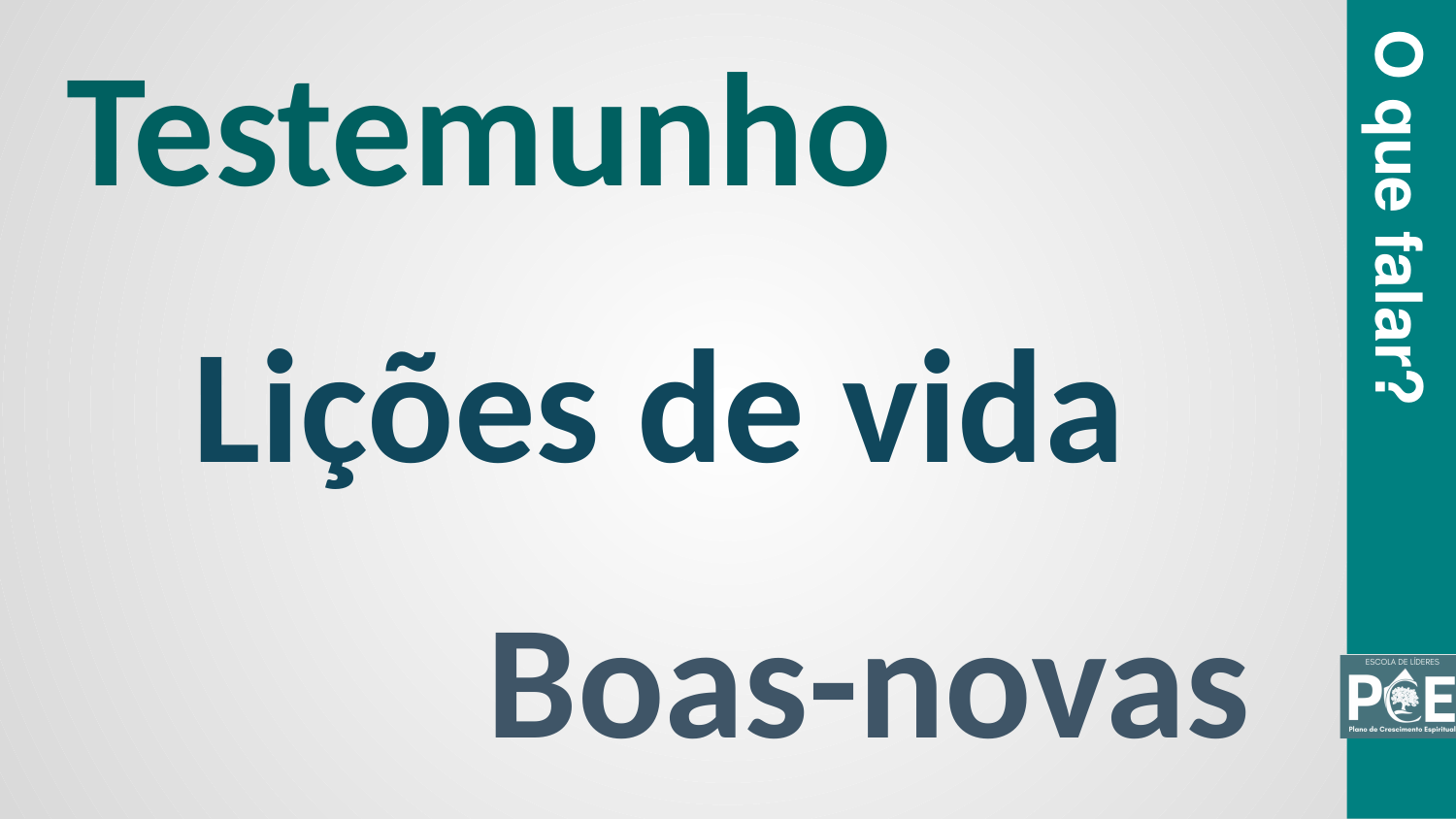

Testemunho
O que falar?
Lições de vida
Boas-novas